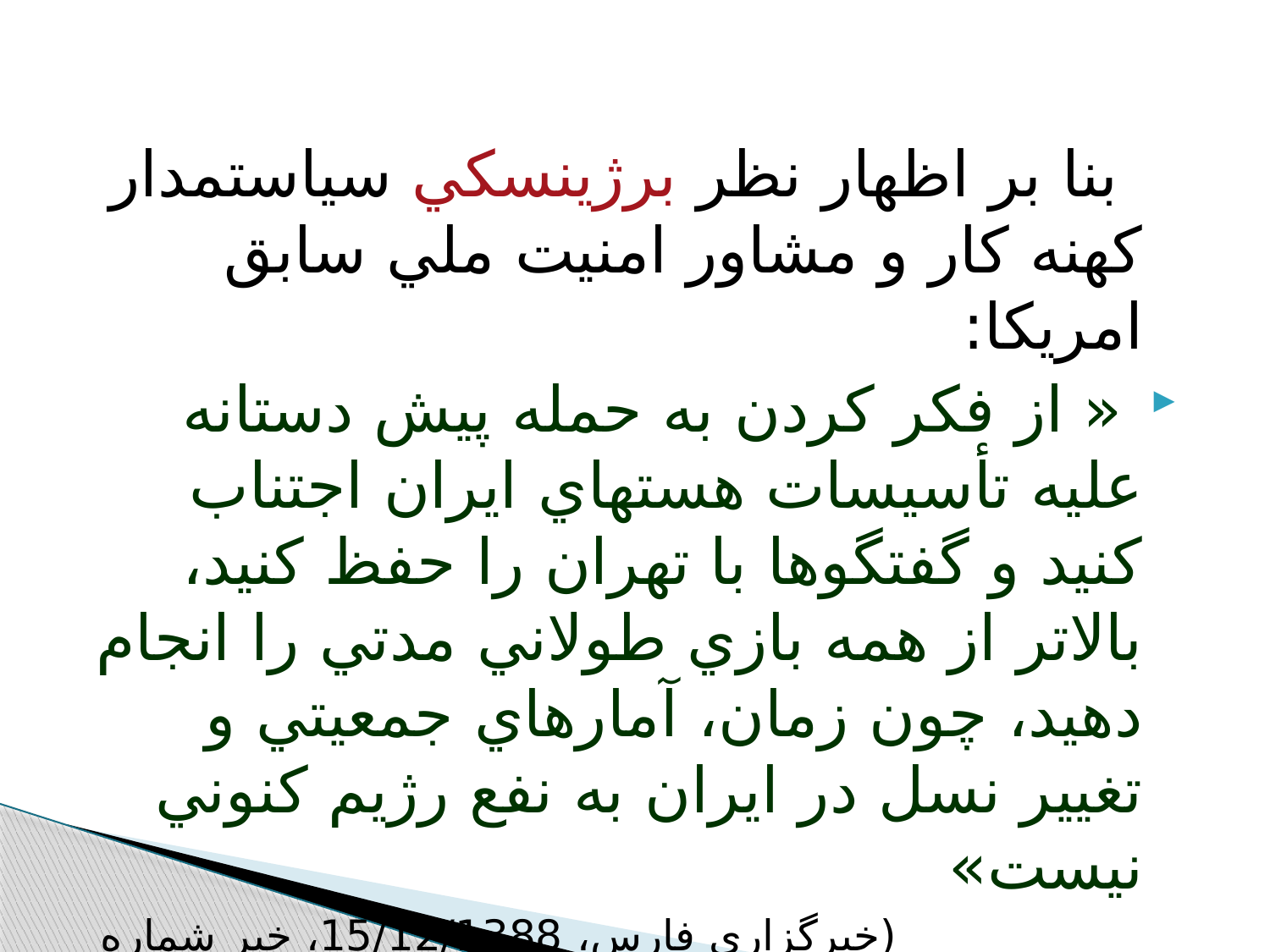

بنا بر اظهار نظر برژينسکي سياستمدار کهنه کار و مشاور امنيت ملي سابق امريکا:
 « از فکر کردن به حمله پيش دستانه عليه تأسيسات هسته­اي ايران اجتناب کنيد و گفتگوها با تهران را حفظ کنيد، بالاتر از همه بازي طولاني مدتي را انجام دهيد، چون زمان، آمارهاي جمعيتي و تغيير نسل در ايران به نفع رژيم کنوني نيست»
                   (خبرگزاري فارس، 15/12/1388، خبر شماره 881250226)